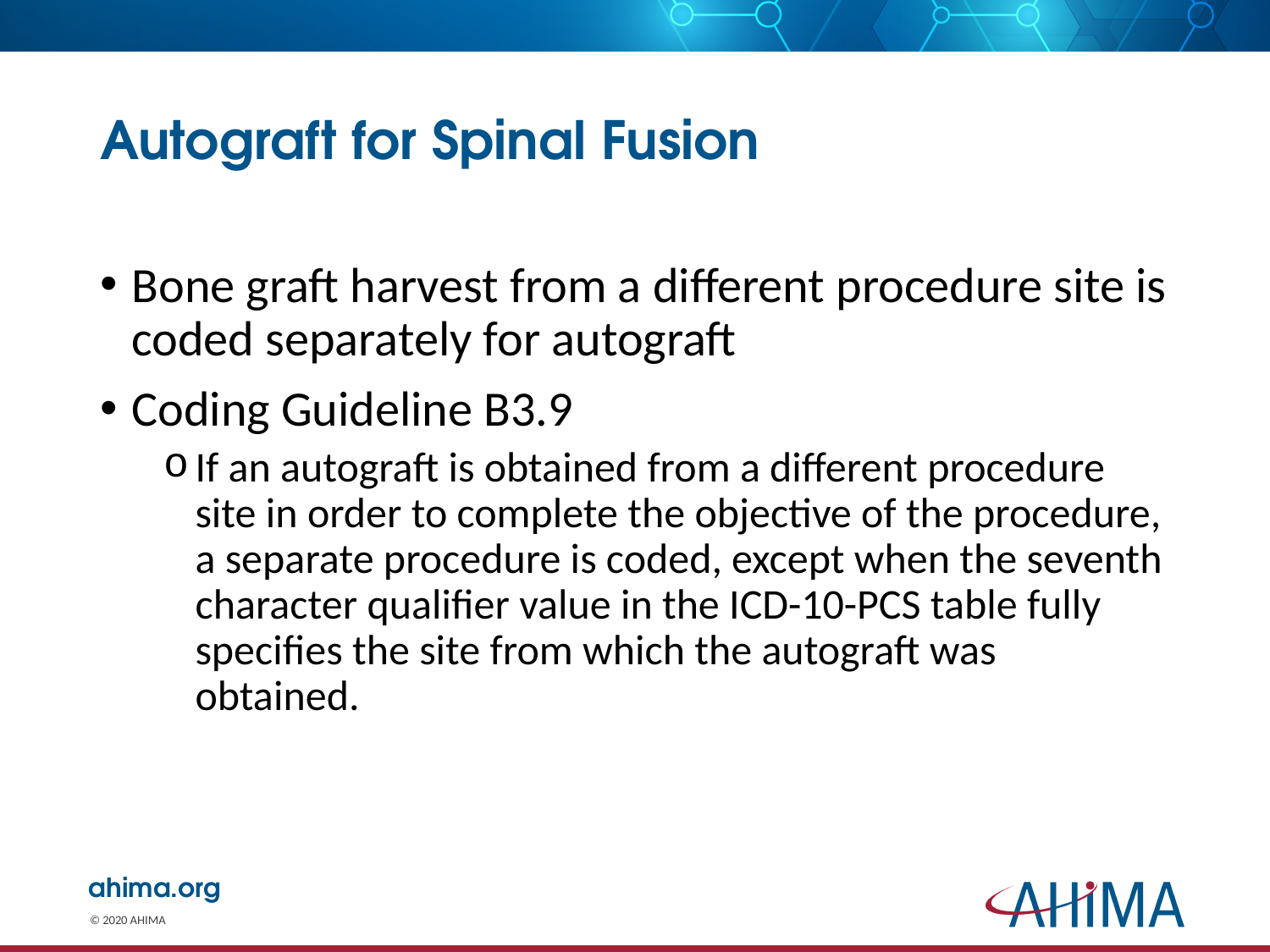

# Autograft for Spinal Fusion
Bone graft harvest from a different procedure site is coded separately for autograft
Coding Guideline B3.9
If an autograft is obtained from a different procedure site in order to complete the objective of the procedure, a separate procedure is coded, except when the seventh character qualifier value in the ICD-10-PCS table fully specifies the site from which the autograft was obtained.